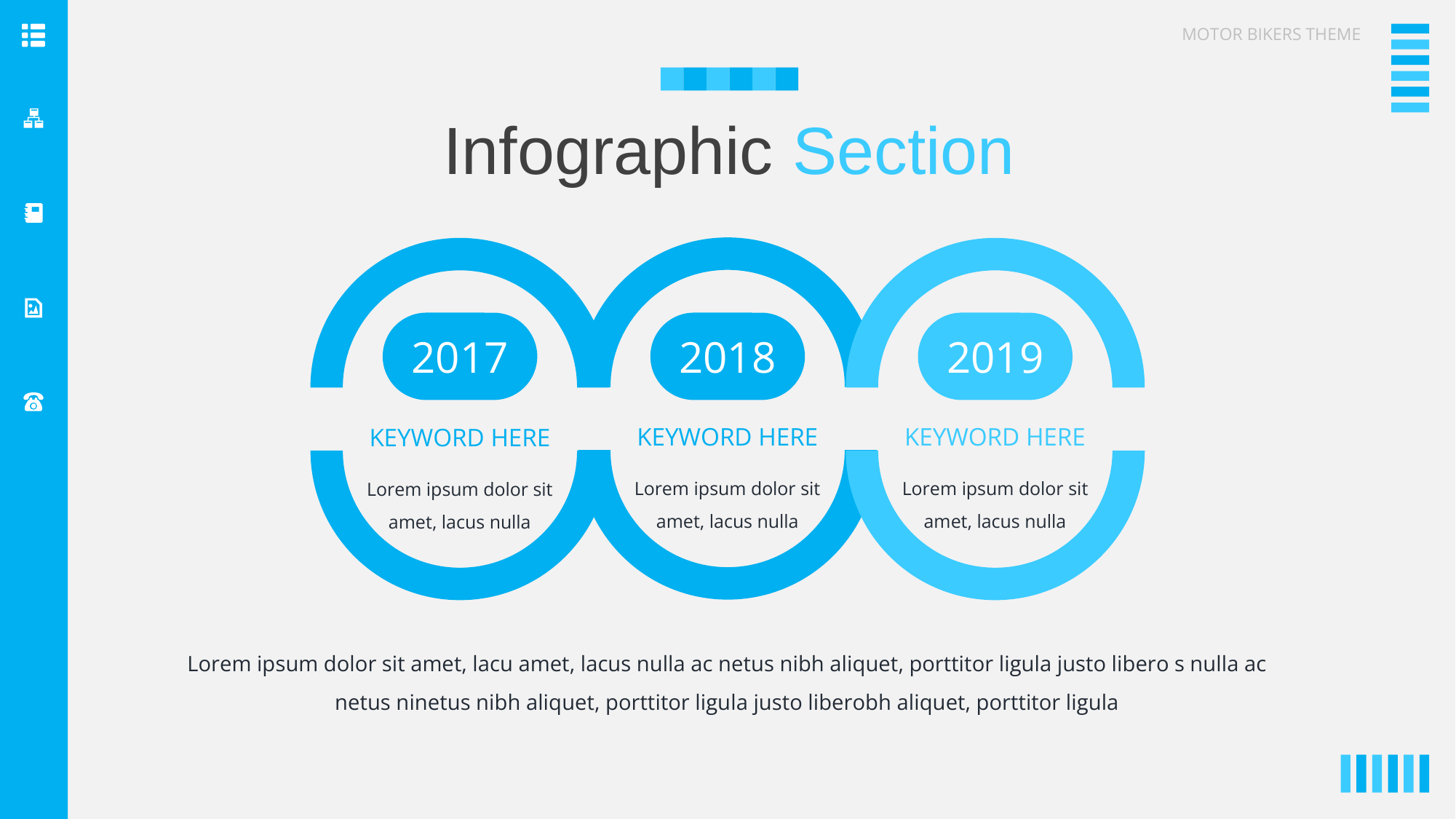

MOTOR BIKERS THEME

Infographic Section

2017
2018
2019
KEYWORD HERE
KEYWORD HERE
KEYWORD HERE

Lorem ipsum dolor sit amet, lacus nulla
Lorem ipsum dolor sit amet, lacus nulla
Lorem ipsum dolor sit amet, lacus nulla
Lorem ipsum dolor sit amet, lacu amet, lacus nulla ac netus nibh aliquet, porttitor ligula justo libero s nulla ac netus ninetus nibh aliquet, porttitor ligula justo liberobh aliquet, porttitor ligula